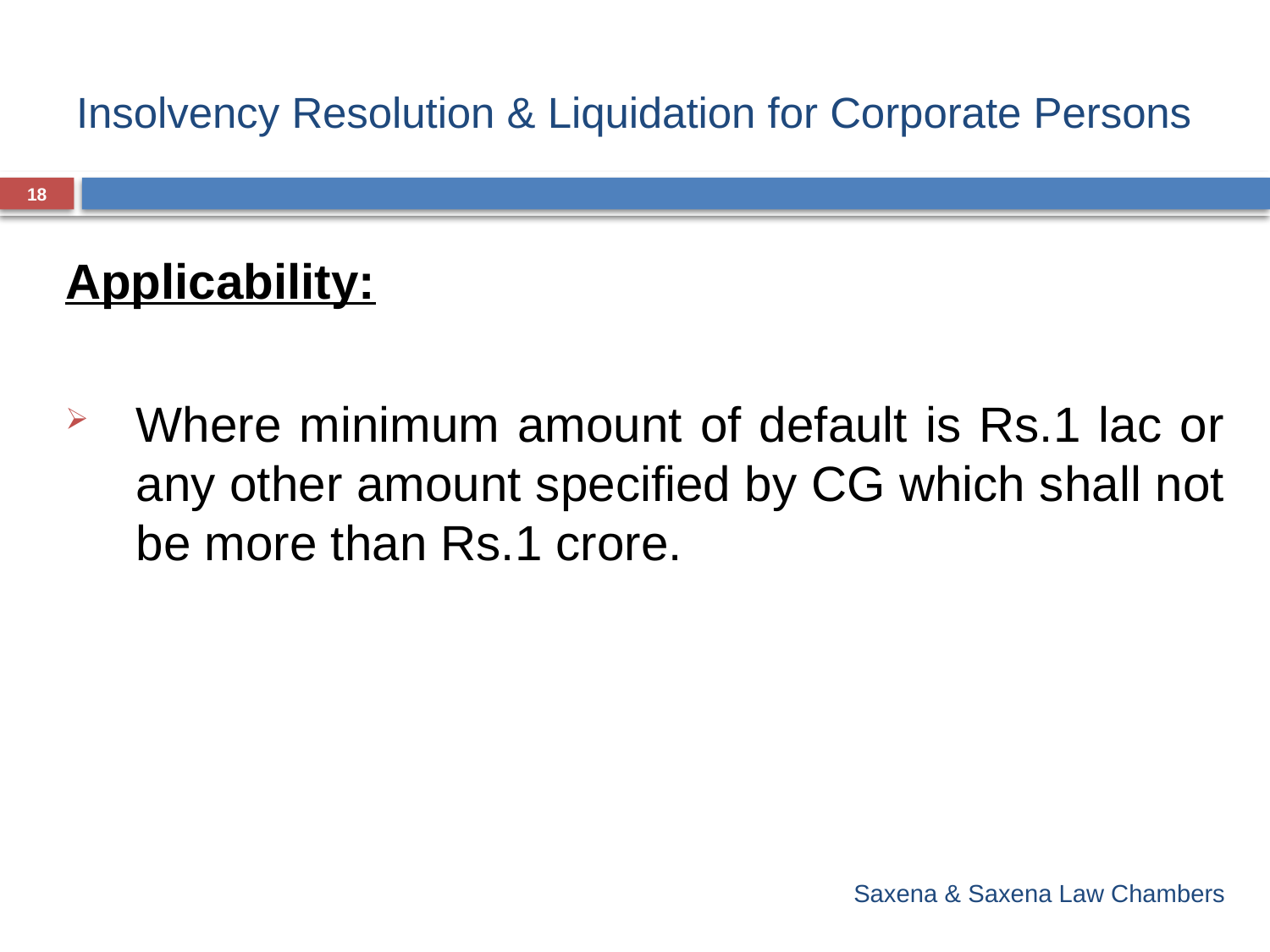

# Insolvency Resolution & Liquidation for Corporate Persons
18
Applicability:

Where minimum amount of default is Rs.1 lac or any other amount specified by CG which shall not be more than Rs.1 crore.

Saxena & Saxena Law Chambers